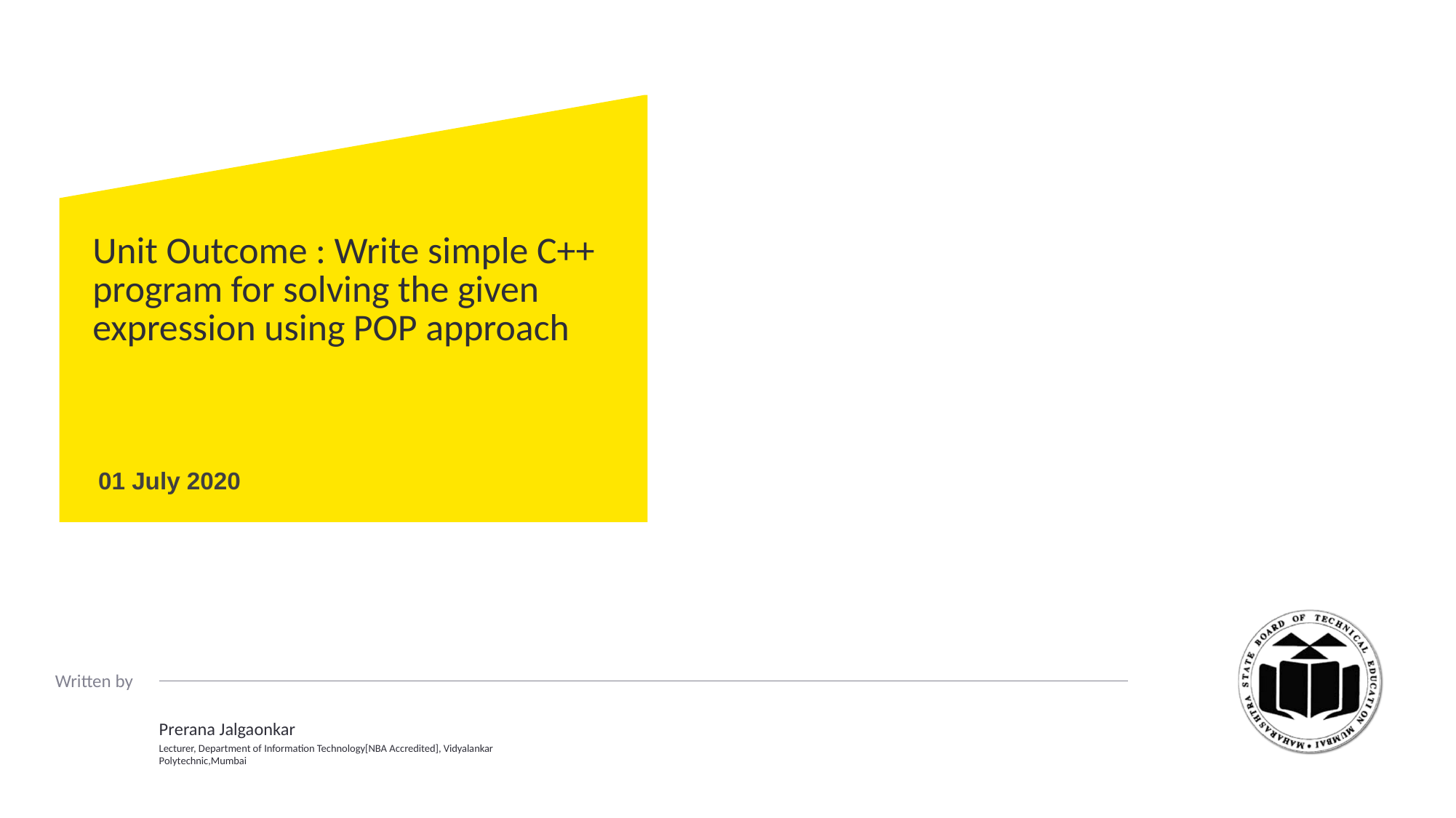

# Unit Outcome : Write simple C++ program for solving the given expression using POP approach
01 July 2020

Prerana Jalgaonkar
Lecturer, Department of Information Technology[NBA Accredited], Vidyalankar Polytechnic,Mumbai